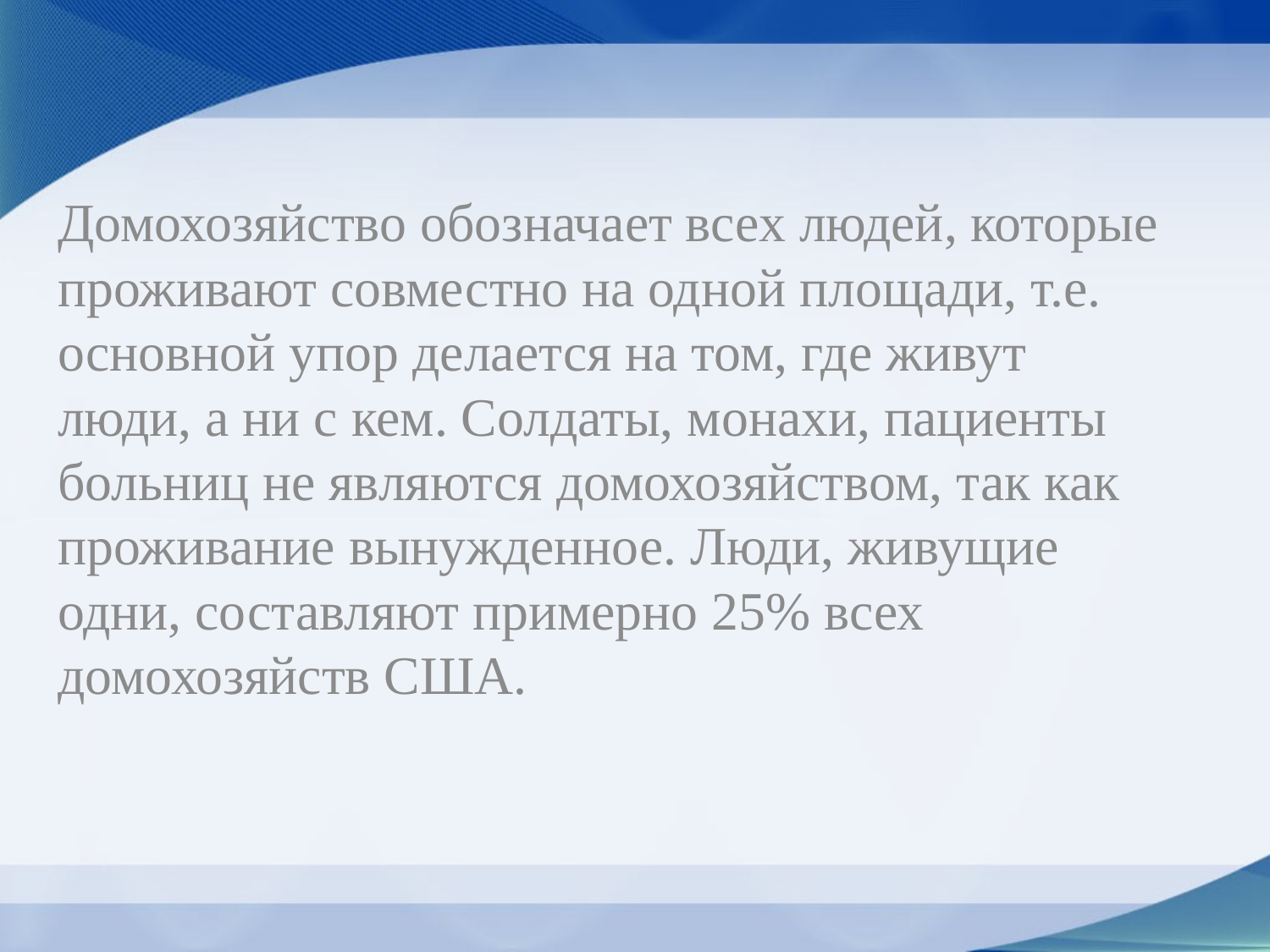

Домохозяйство обозначает всех людей, которые проживают совместно на одной площади, т.е. основной упор делается на том, где живут люди, а ни с кем. Солдаты, монахи, пациенты больниц не являются домохозяйством, так как проживание вынужденное. Люди, живущие одни, составляют примерно 25% всех домохозяйств США.